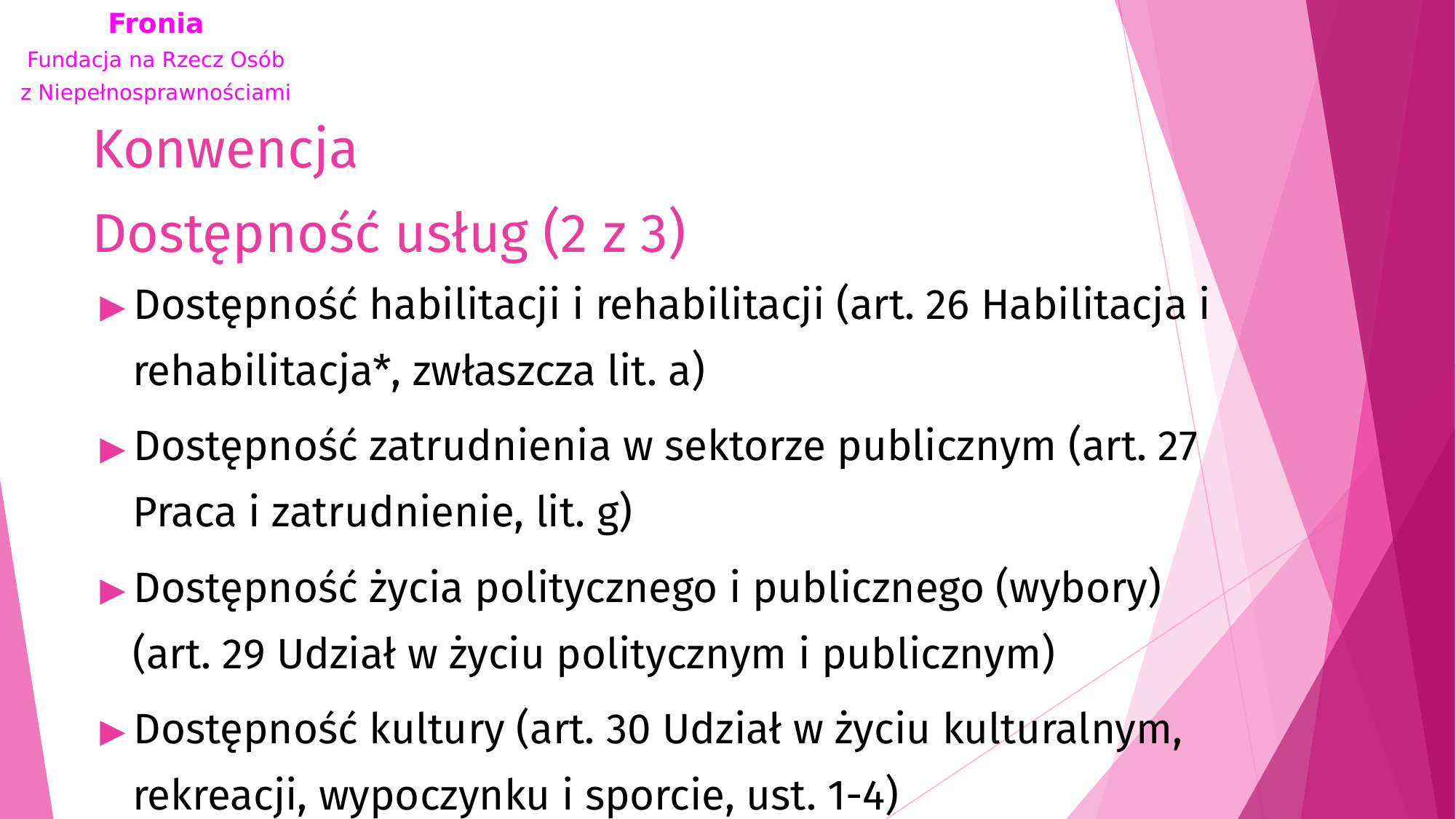

# Konwencja Dostępność usług (2 z 3)
Dostępność habilitacji i rehabilitacji (art. 26 Habilitacja i rehabilitacja*, zwłaszcza lit. a)
Dostępność zatrudnienia w sektorze publicznym (art. 27 Praca i zatrudnienie, lit. g)
Dostępność życia politycznego i publicznego (wybory) (art. 29 Udział w życiu politycznym i publicznym)
Dostępność kultury (art. 30 Udział w życiu kulturalnym, rekreacji, wypoczynku i sporcie, ust. 1-4)